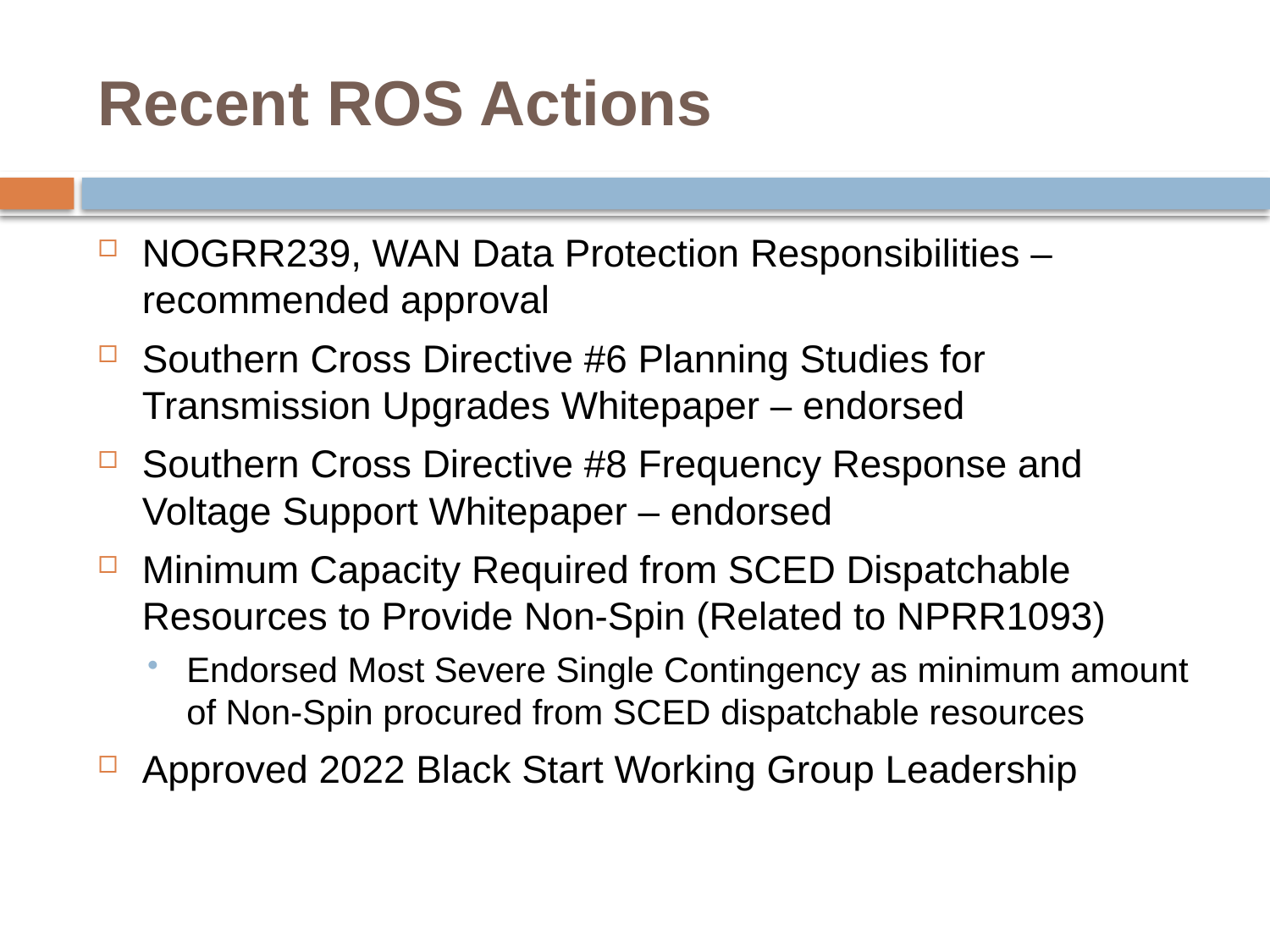

# Recent ROS Actions
NOGRR239, WAN Data Protection Responsibilities – recommended approval
Southern Cross Directive #6 Planning Studies for Transmission Upgrades Whitepaper – endorsed
Southern Cross Directive #8 Frequency Response and Voltage Support Whitepaper – endorsed
Minimum Capacity Required from SCED Dispatchable Resources to Provide Non-Spin (Related to NPRR1093)
Endorsed Most Severe Single Contingency as minimum amount of Non-Spin procured from SCED dispatchable resources
Approved 2022 Black Start Working Group Leadership